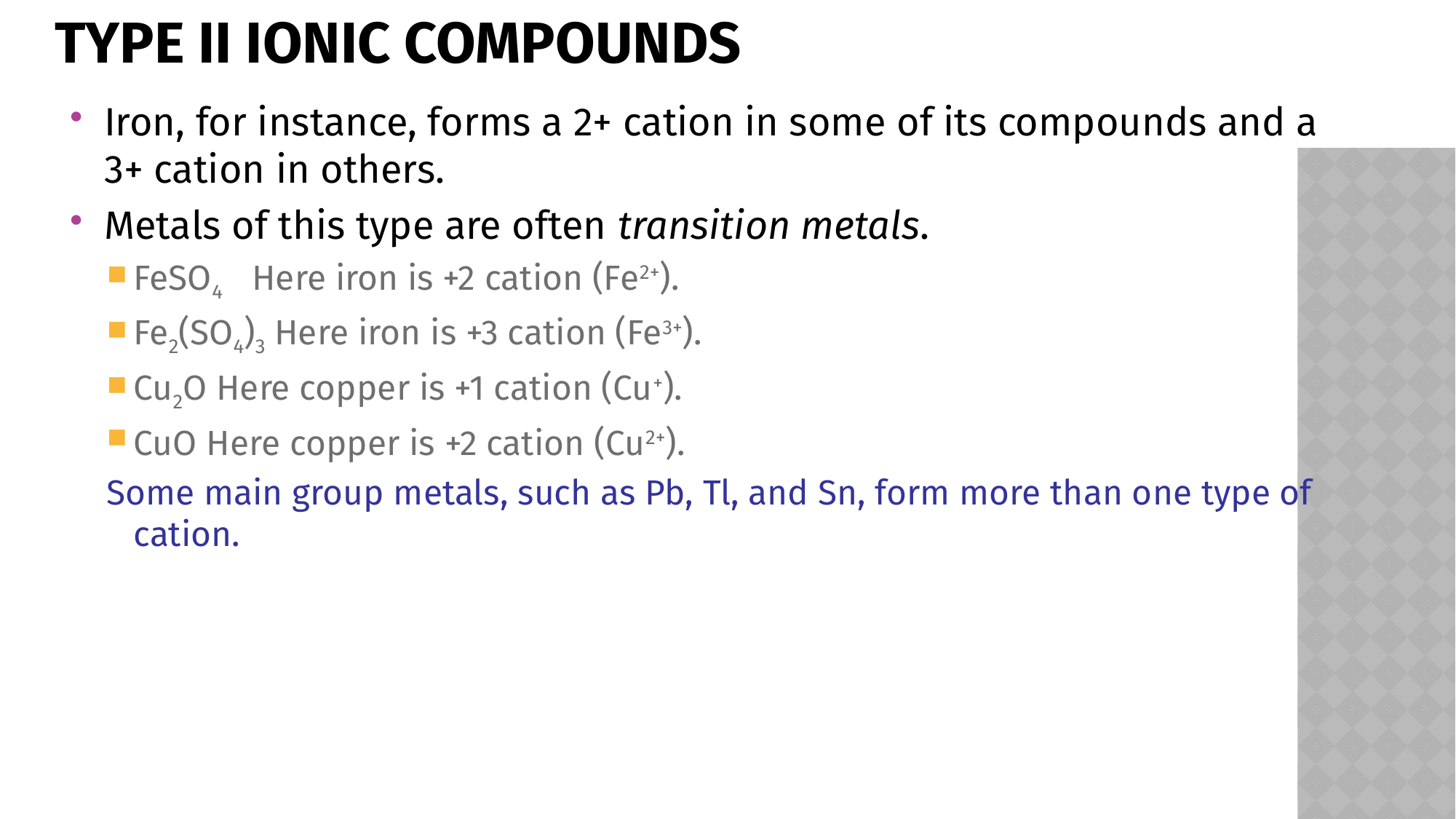

# Type II Ionic Compounds
Iron, for instance, forms a 2+ cation in some of its compounds and a 3+ cation in others.
Metals of this type are often transition metals.
FeSO4	 Here iron is +2 cation (Fe2+).
Fe2(SO4)3 Here iron is +3 cation (Fe3+).
Cu2O Here copper is +1 cation (Cu+).
CuO Here copper is +2 cation (Cu2+).
Some main group metals, such as Pb, Tl, and Sn, form more than one type of cation.